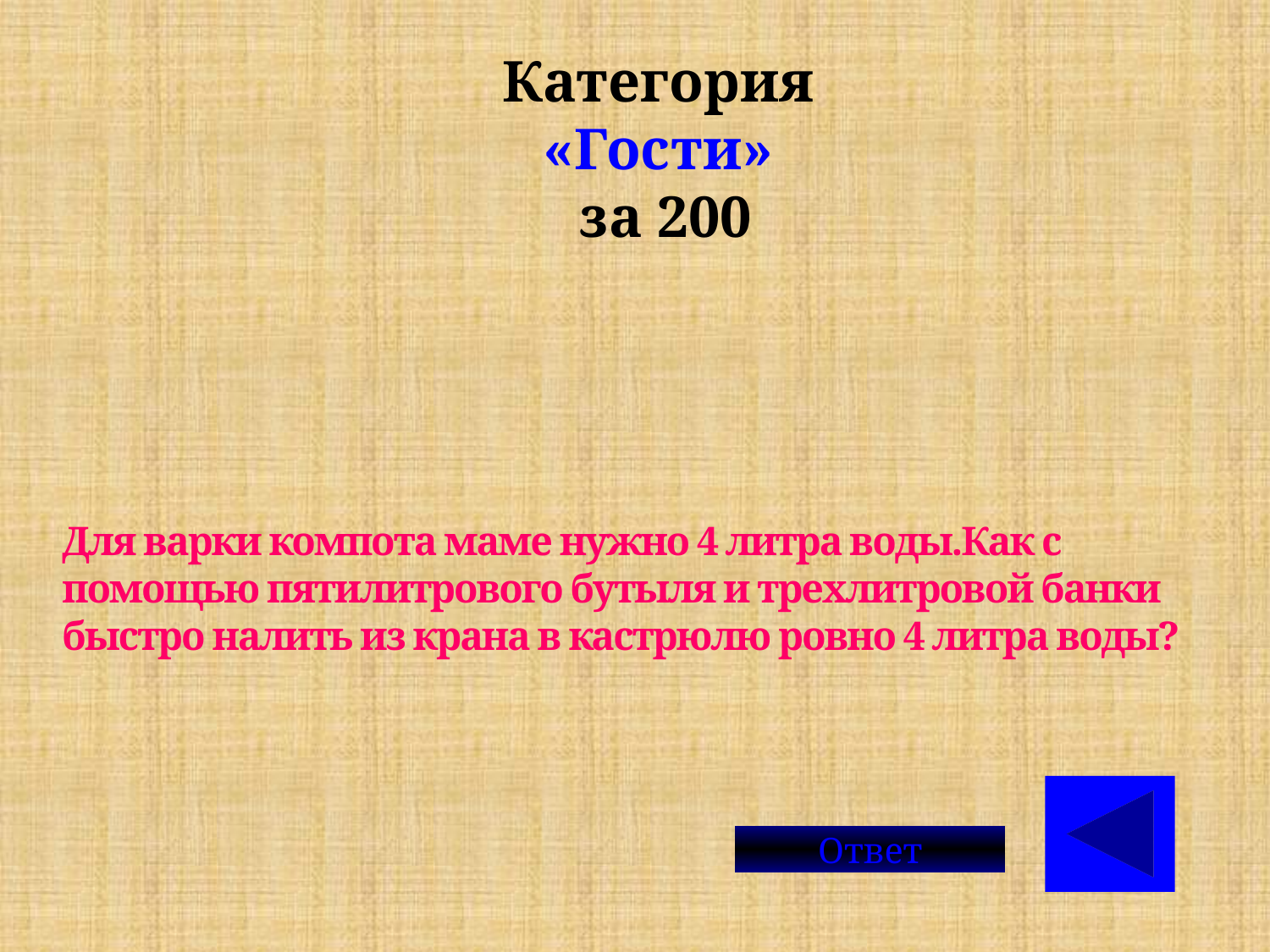

Категория
«Гости»
за 200

# Для варки компота маме нужно 4 литра воды.Как с помощью пятилитрового бутыля и трехлитровой банки быстро налить из крана в кастрюлю ровно 4 литра воды?

Ответ